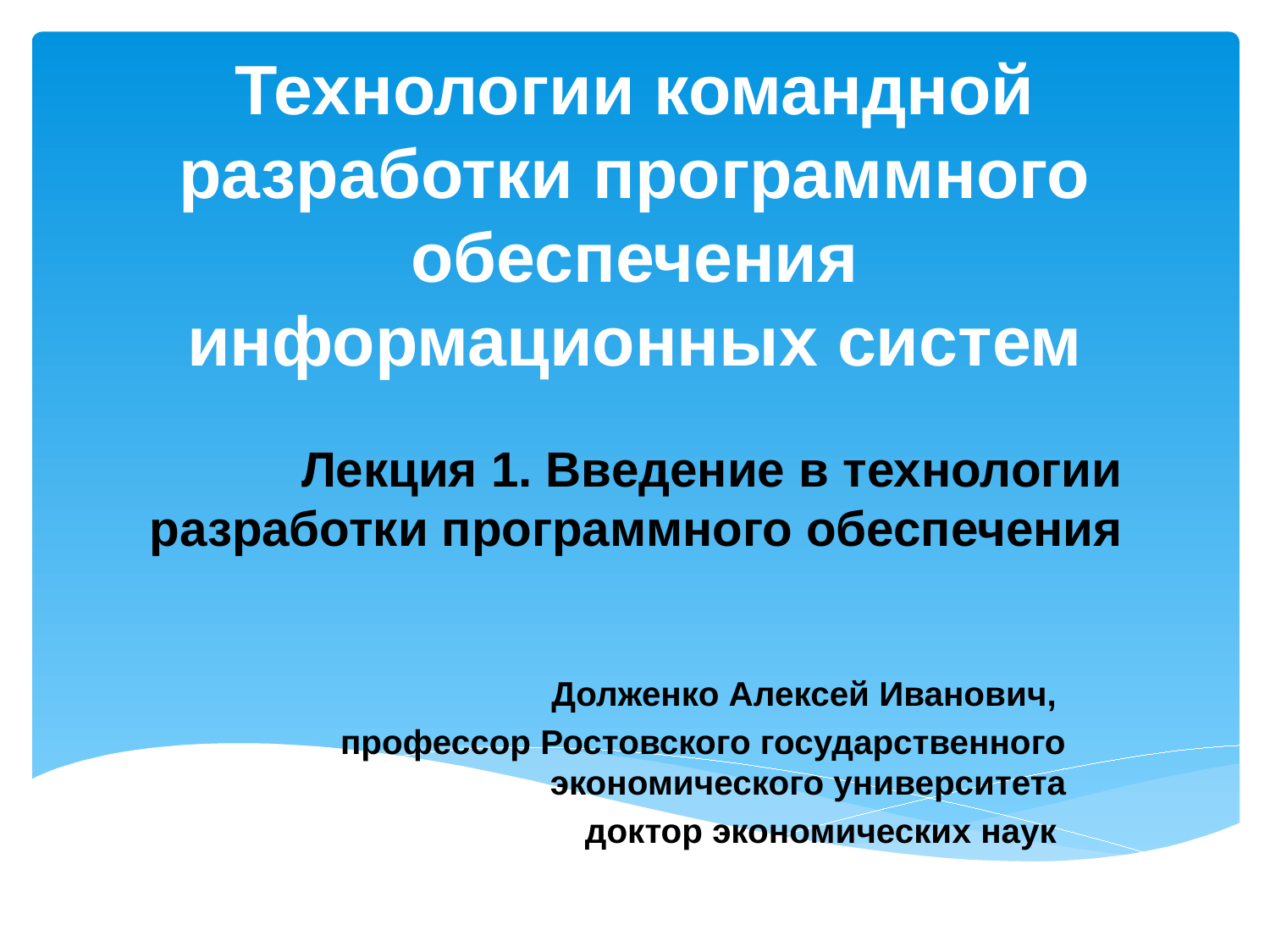

# Технологии командной разработки программного обеспечения информационных систем
Лекция 1. Введение в технологии разработки программного обеспечения
Долженко Алексей Иванович,
профессор Ростовского государственного экономического университета
доктор экономических наук